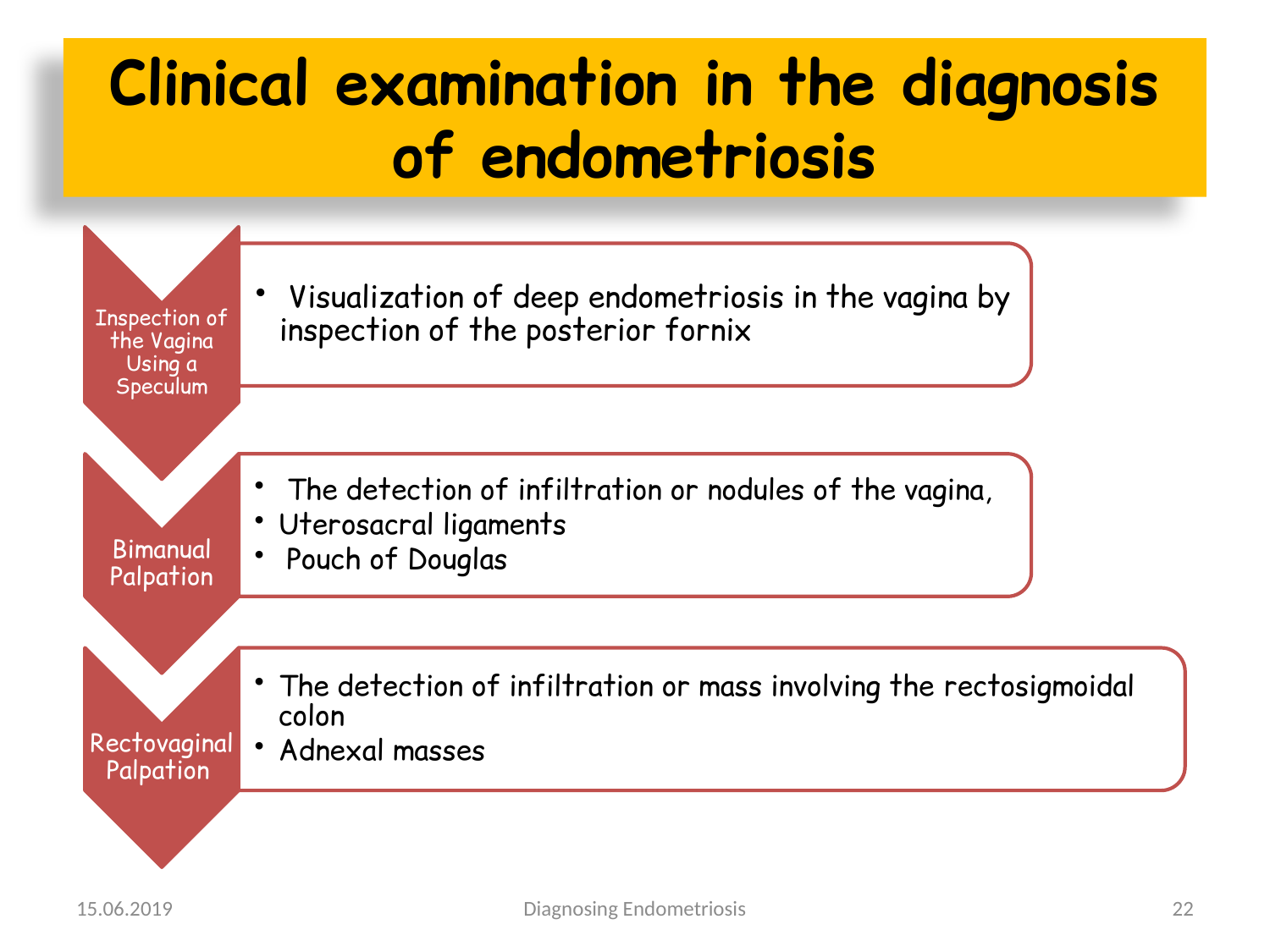

Clinical examination in the diagnosis of endometriosis
Inspection of the Vagina Using a Speculum
 Visualization of deep endometriosis in the vagina by inspection of the posterior fornix
Bimanual Palpation
 The detection of infiltration or nodules of the vagina,
Uterosacral ligaments
 Pouch of Douglas
Rectovaginal Palpation
The detection of infiltration or mass involving the rectosigmoidal colon
Adnexal masses
15.06.2019
Diagnosing Endometriosis
22